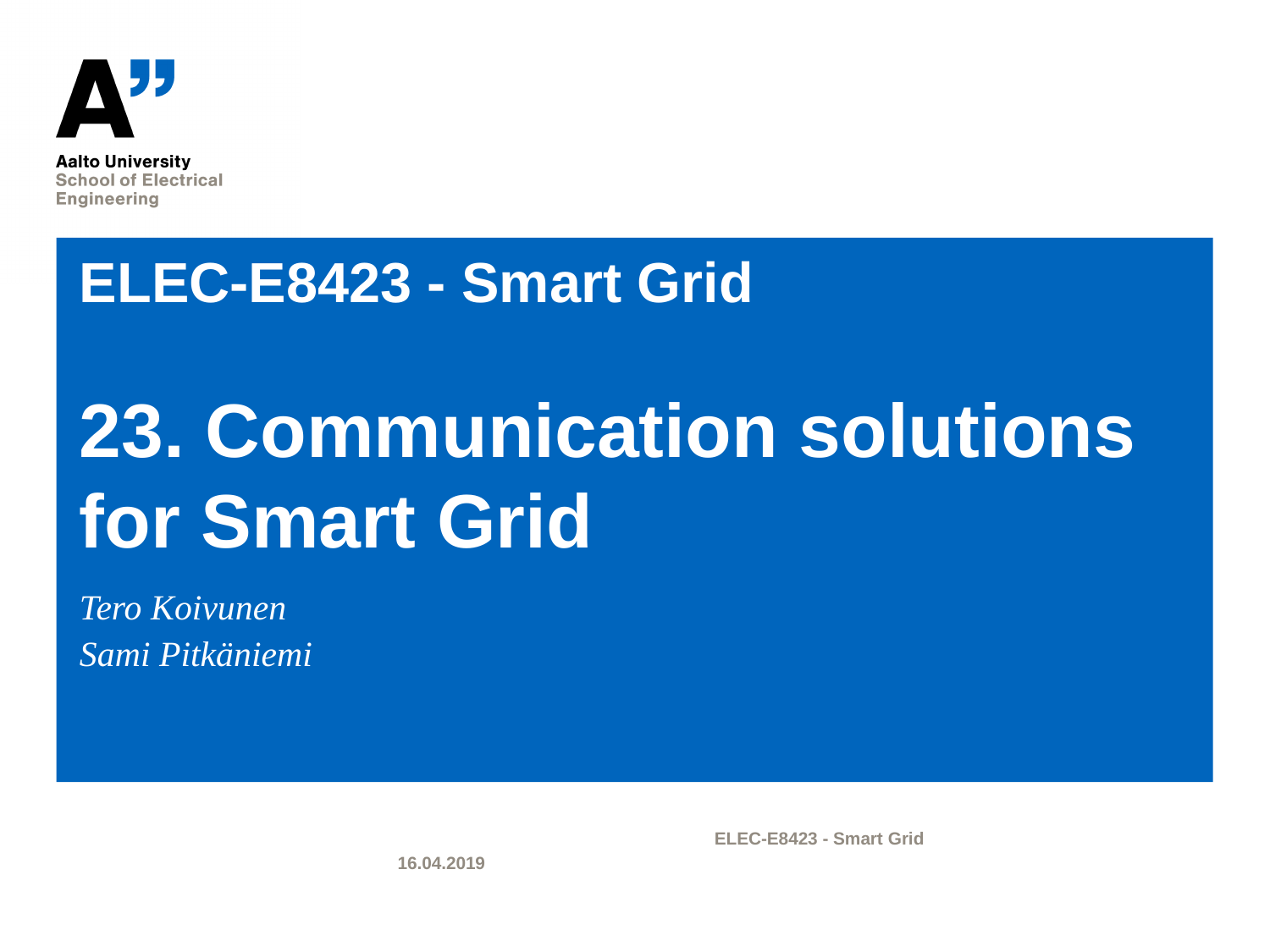

# ELEC-E8423 - Smart Grid 23. Communication solutions for Smart Grid
Tero Koivunen
Sami Pitkäniemi

ELEC-E8423 - Smart Grid

16.04.2019